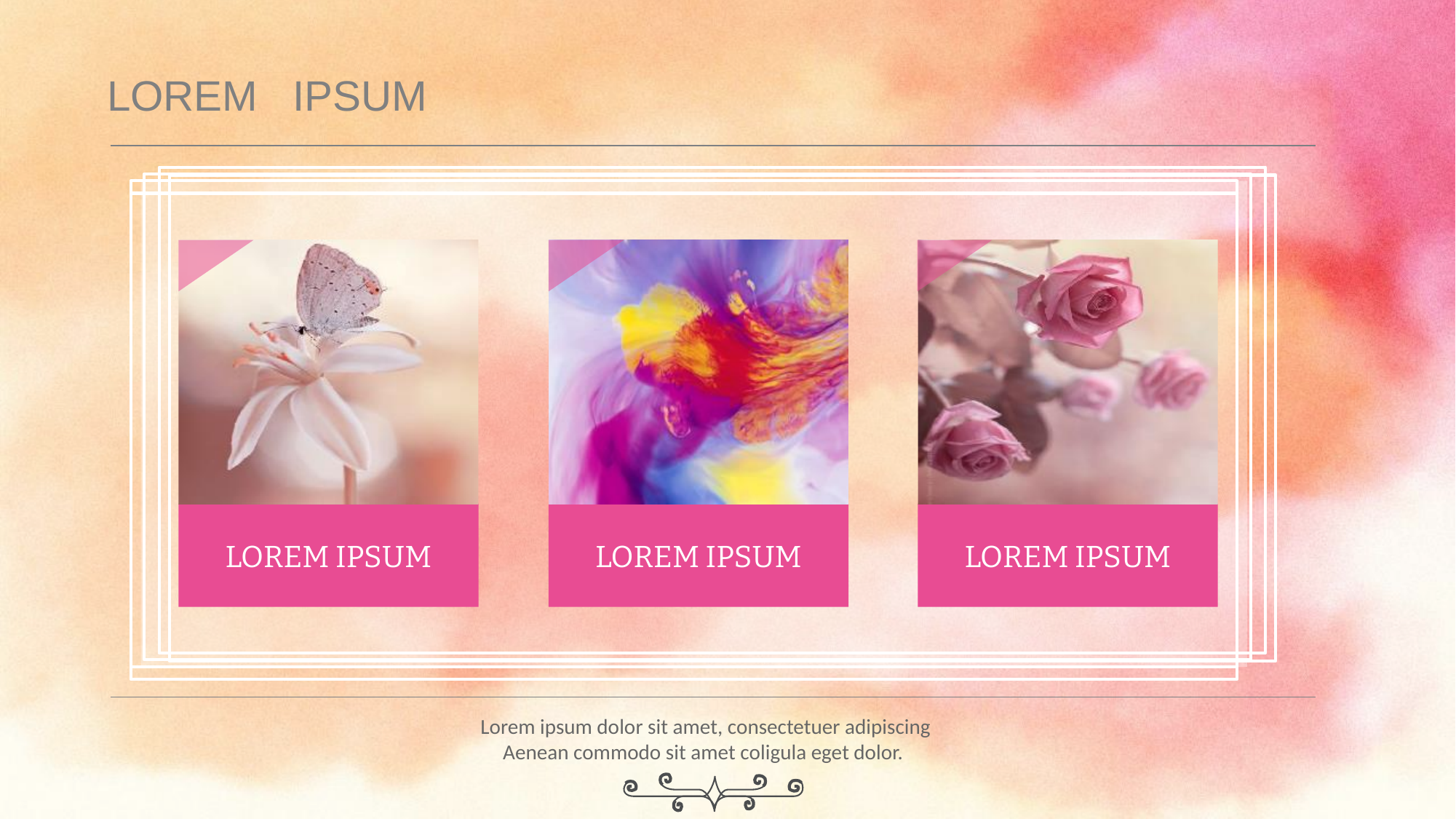

LOREM   IPSUM

LOREM IPSUM
LOREM IPSUM
LOREM IPSUM
Lorem ipsum dolor sit amet, consectetuer adipiscing
Aenean commodo sit amet coligula eget dolor.